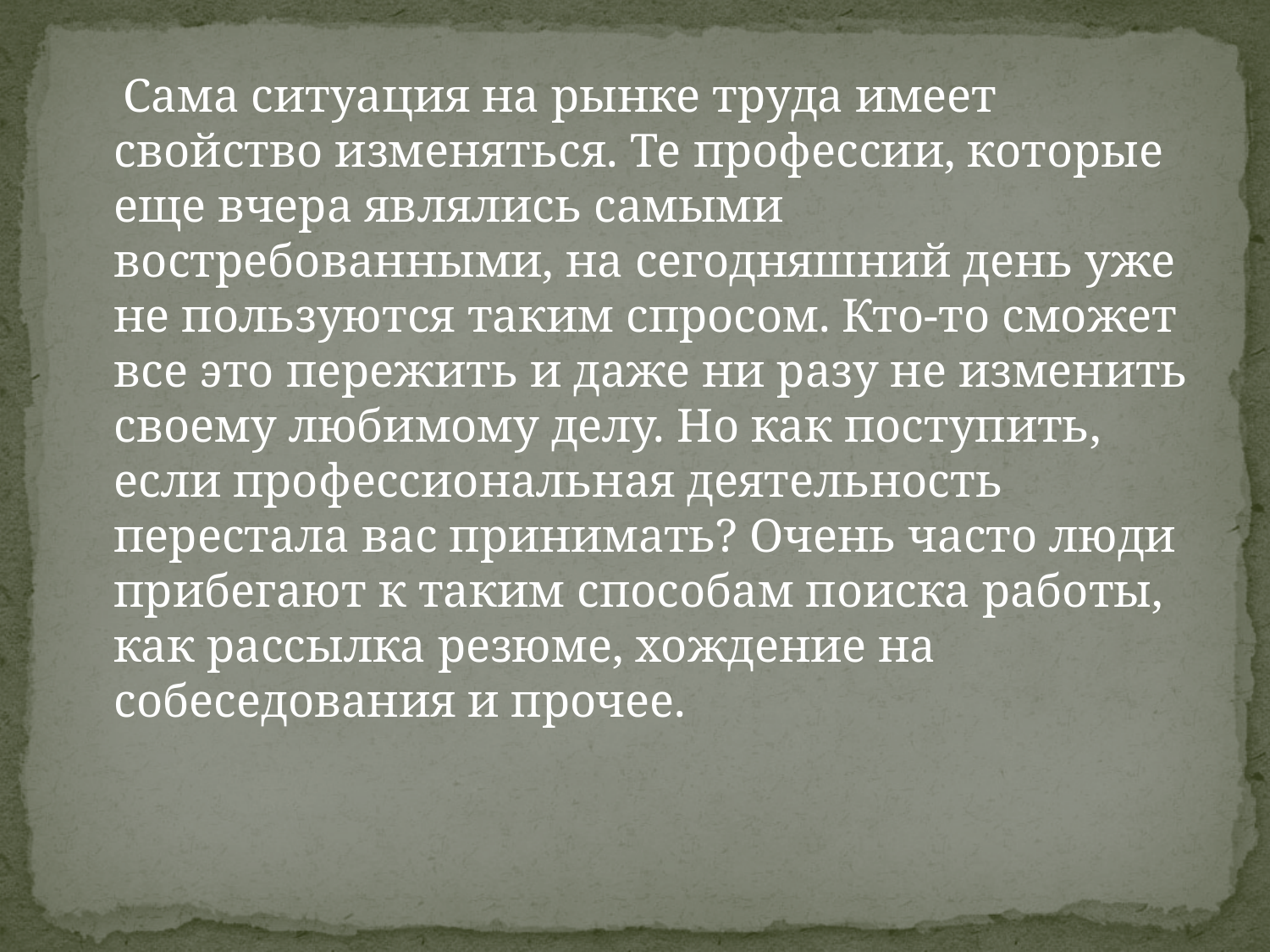

Сама ситуация на рынке труда имеет свойство изменяться. Те профессии, которые еще вчера являлись самыми востребованными, на сегодняшний день уже не пользуются таким спросом. Кто-то сможет все это пережить и даже ни разу не изменить своему любимому делу. Но как поступить, если профессиональная деятельность перестала вас принимать? Очень часто люди прибегают к таким способам поиска работы, как рассылка резюме, хождение на собеседования и прочее.